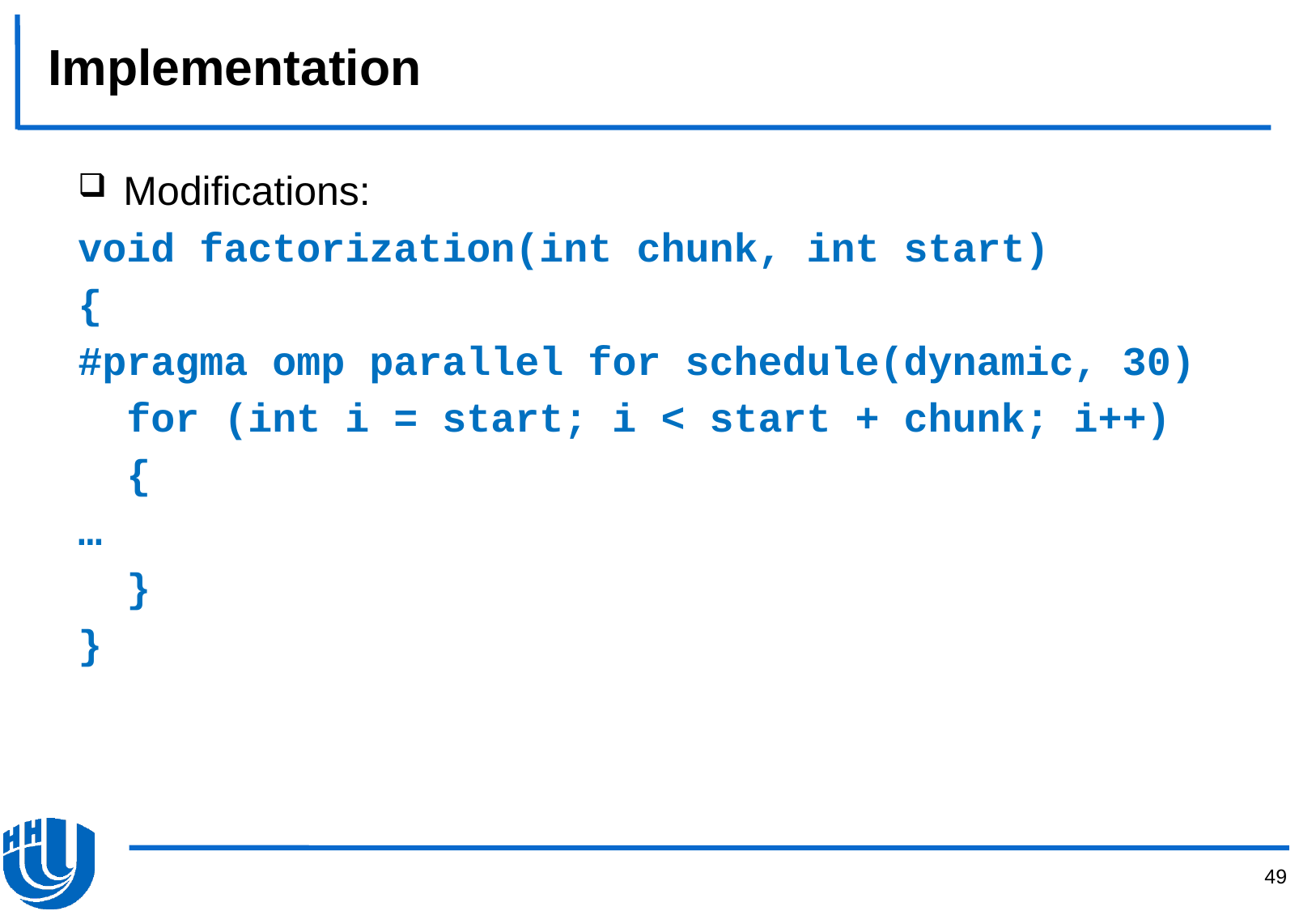

# Implementation
Modifications:
void factorization(int chunk, int start)
{
#pragma omp parallel for schedule(dynamic, 30)
  for (int i = start; i < start + chunk; i++)
  {
…
  }
}